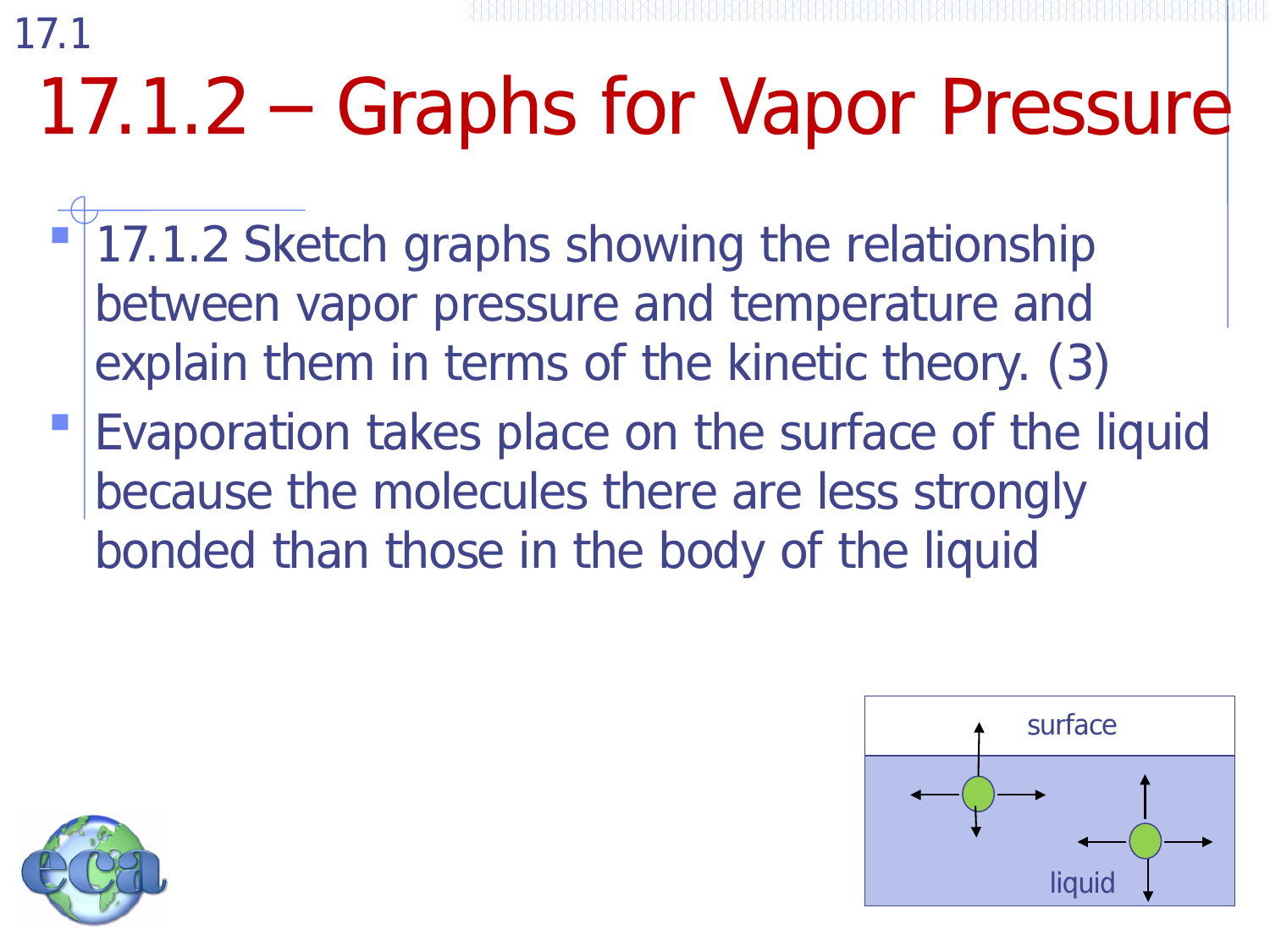

# 17.1.2 – Graphs for Vapor Pressure
17.1.2 Sketch graphs showing the relationship between vapor pressure and temperature and explain them in terms of the kinetic theory. (3)
Evaporation takes place on the surface of the liquid  because the molecules there are less strongly bonded than those in the body of the liquid

surface

liquid